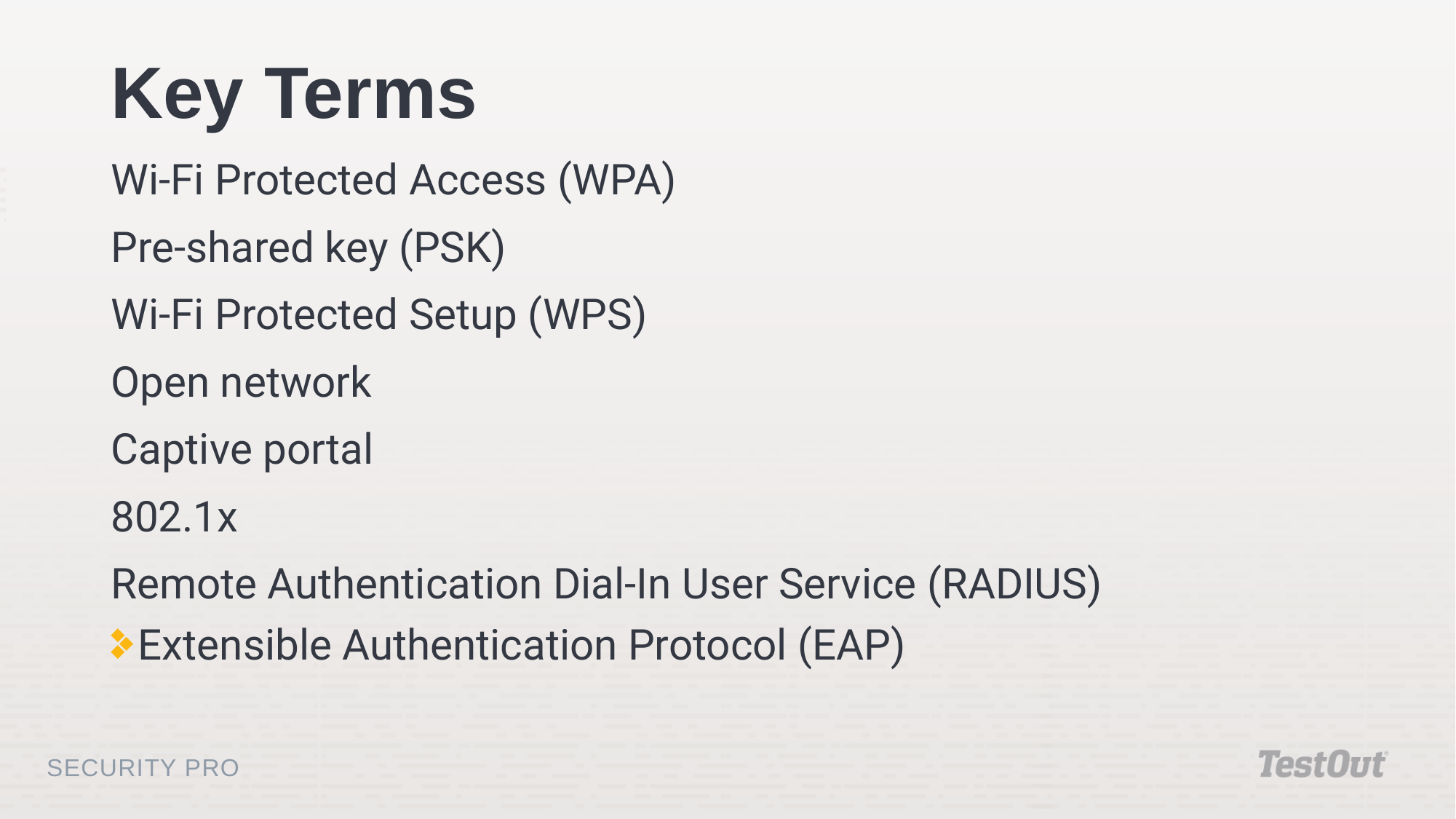

# Key Terms
Wi-Fi Protected Access (WPA)
Pre-shared key (PSK)
Wi-Fi Protected Setup (WPS)
Open network
Captive portal
802.1x
Remote Authentication Dial-In User Service (RADIUS)
Extensible Authentication Protocol (EAP)
Security Pro